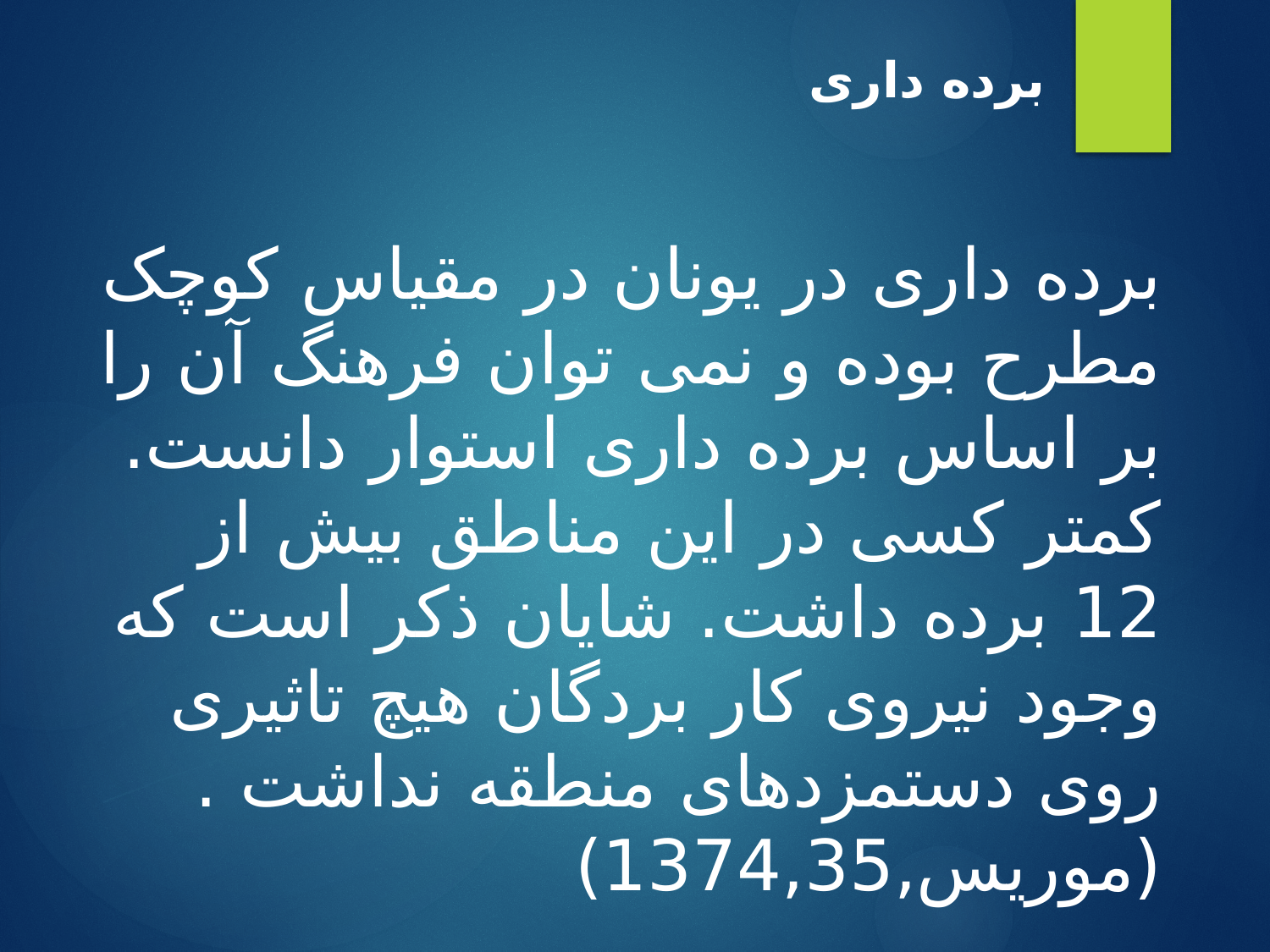

برده داری
برده داری در یونان در مقیاس کوچک مطرح بوده و نمی توان فرهنگ آن را بر اساس برده داری استوار دانست. کمتر کسی در این مناطق بیش از 12 برده داشت. شایان ذکر است که وجود نیروی کار بردگان هیچ تاثیری روی دستمزدهای منطقه نداشت .(موریس,1374,35)